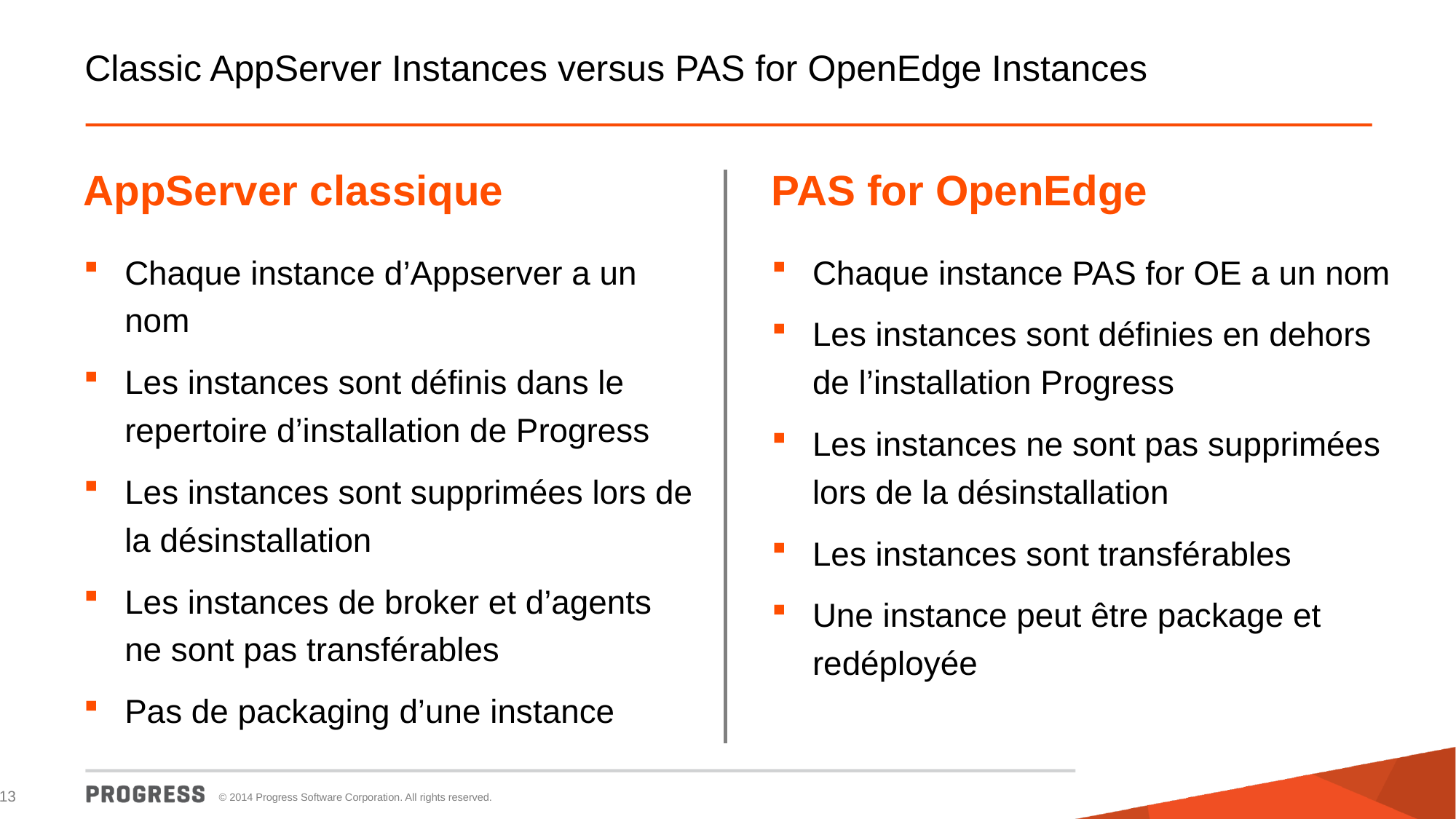

# Classic AppServer Instances versus PAS for OpenEdge Instances
AppServer classique
PAS for OpenEdge
Chaque instance d’Appserver a un nom
Les instances sont définis dans le repertoire d’installation de Progress
Les instances sont supprimées lors de la désinstallation
Les instances de broker et d’agents ne sont pas transférables
Pas de packaging d’une instance

Chaque instance PAS for OE a un nom
Les instances sont définies en dehors de l’installation Progress
Les instances ne sont pas supprimées lors de la désinstallation
Les instances sont transférables
Une instance peut être package et redéployée